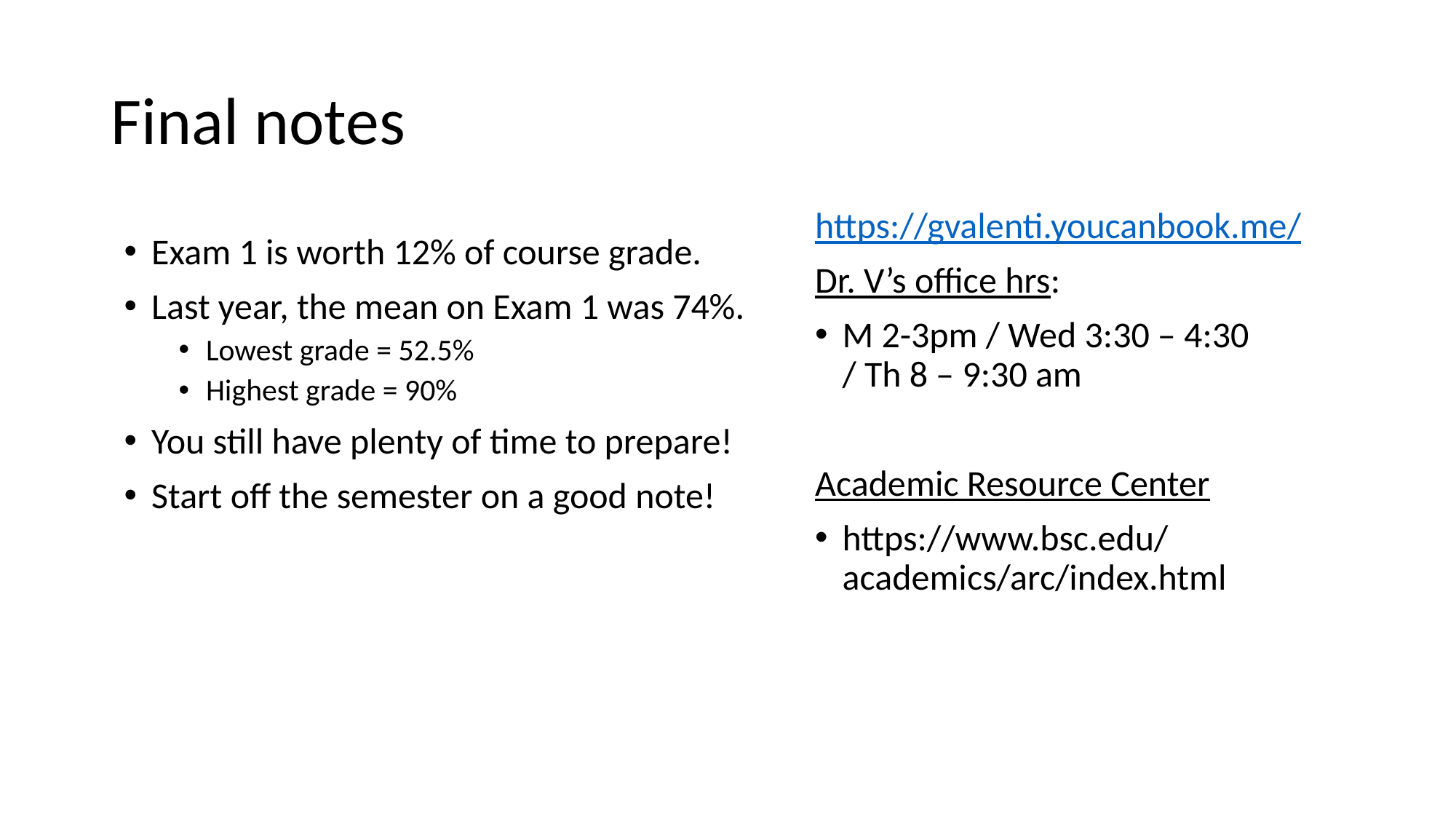

# Final notes
https://gvalenti.youcanbook.me/
Dr. V’s office hrs:
M 2-3pm / Wed 3:30 – 4:30
/ Th 8 – 9:30 am

Academic Resource Center
https://www.bsc.edu/academics/arc/index.html
Exam 1 is worth 12% of course grade.
Last year, the mean on Exam 1 was 74%.
Lowest grade = 52.5%
Highest grade = 90%
You still have plenty of time to prepare!
Start off the semester on a good note!